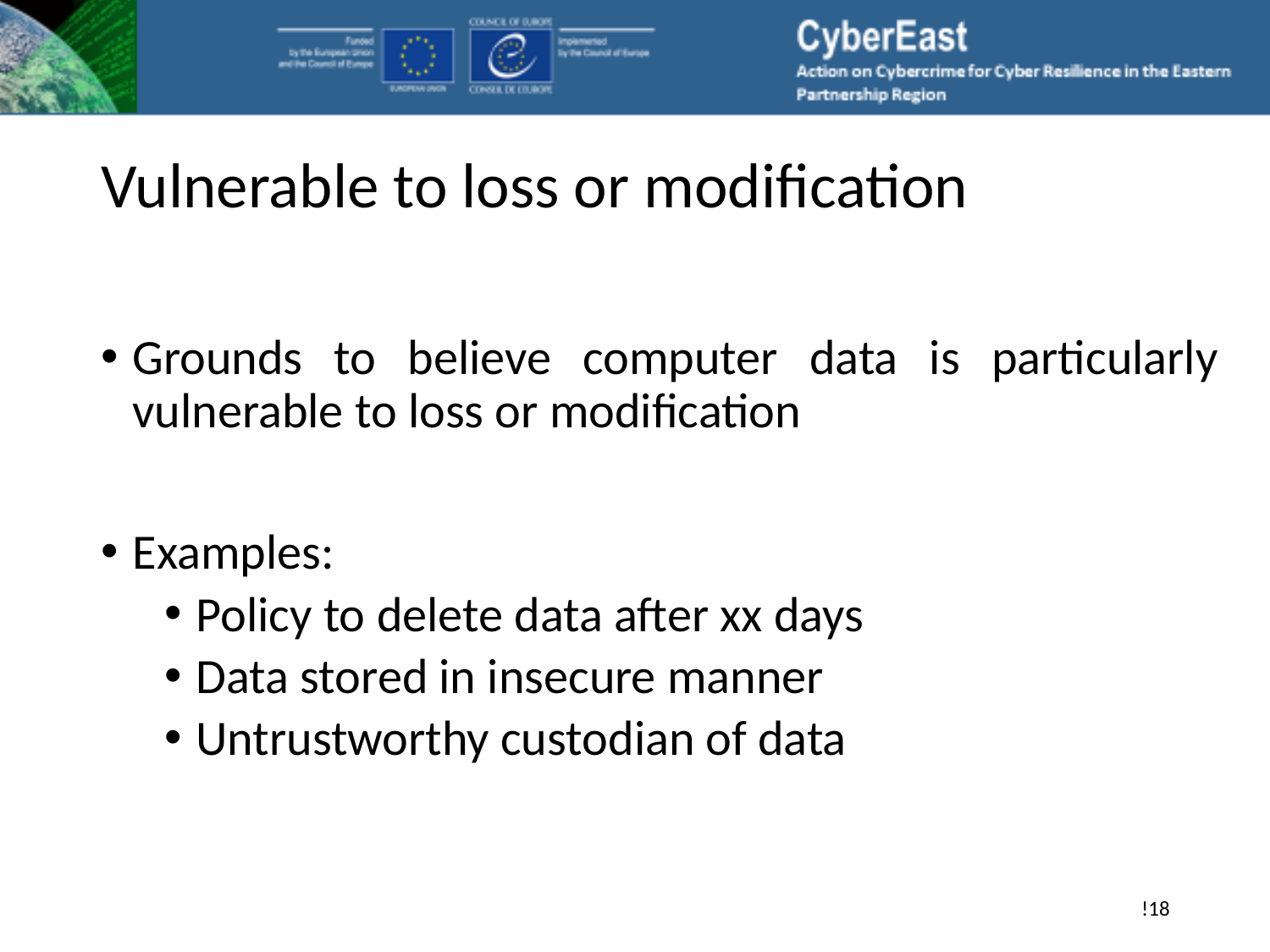

# Vulnerable to loss or modification
Grounds to believe computer data is particularly vulnerable to loss or modification

Examples:
Policy to delete data after xx days
Data stored in insecure manner
Untrustworthy custodian of data

!18